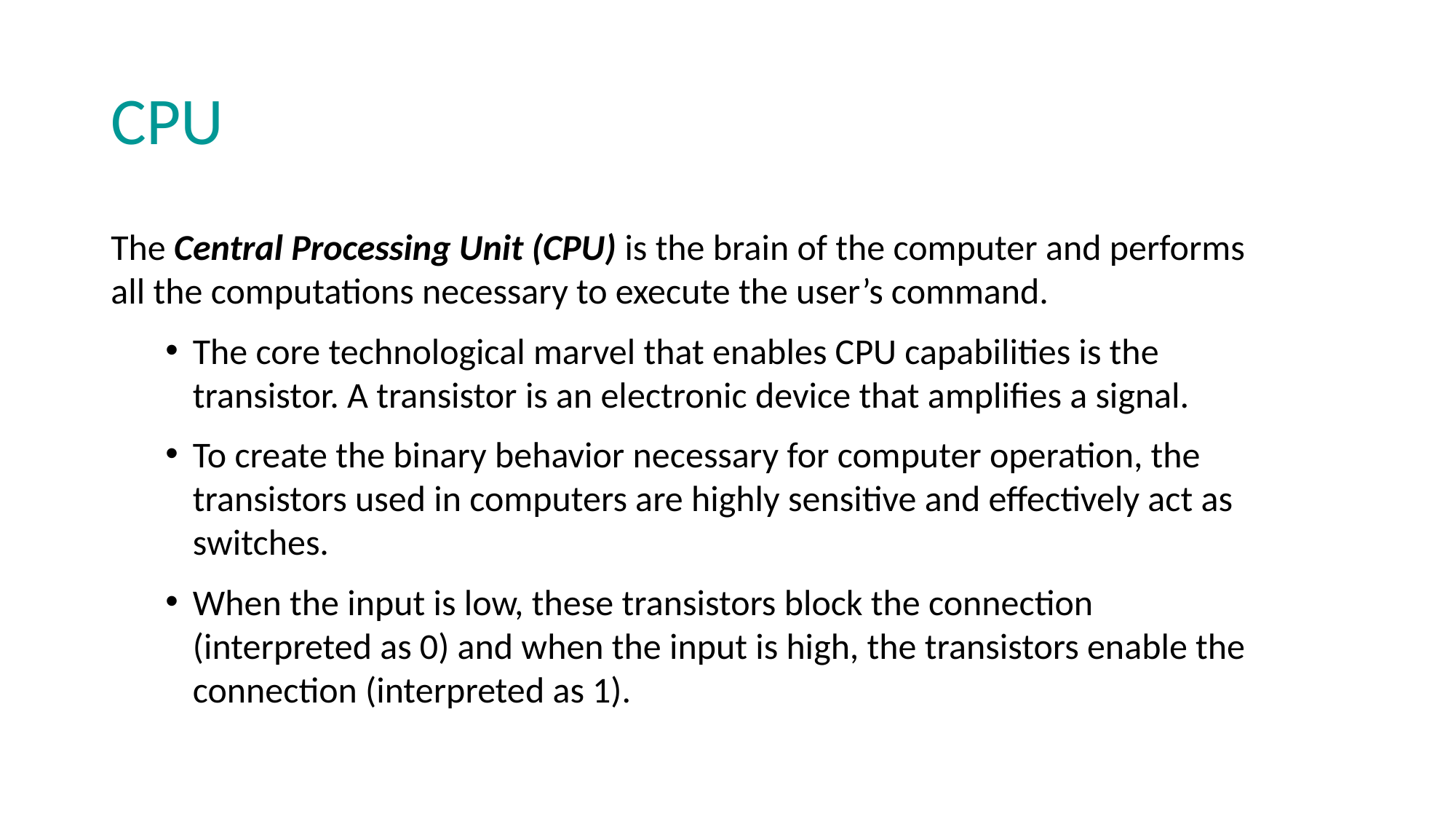

# CPU
The Central Processing Unit (CPU) is the brain of the computer and performs all the computations necessary to execute the user’s command.
The core technological marvel that enables CPU capabilities is the transistor. A transistor is an electronic device that amplifies a signal.
To create the binary behavior necessary for computer operation, the transistors used in computers are highly sensitive and effectively act as switches.
When the input is low, these transistors block the connection (interpreted as 0) and when the input is high, the transistors enable the connection (interpreted as 1).